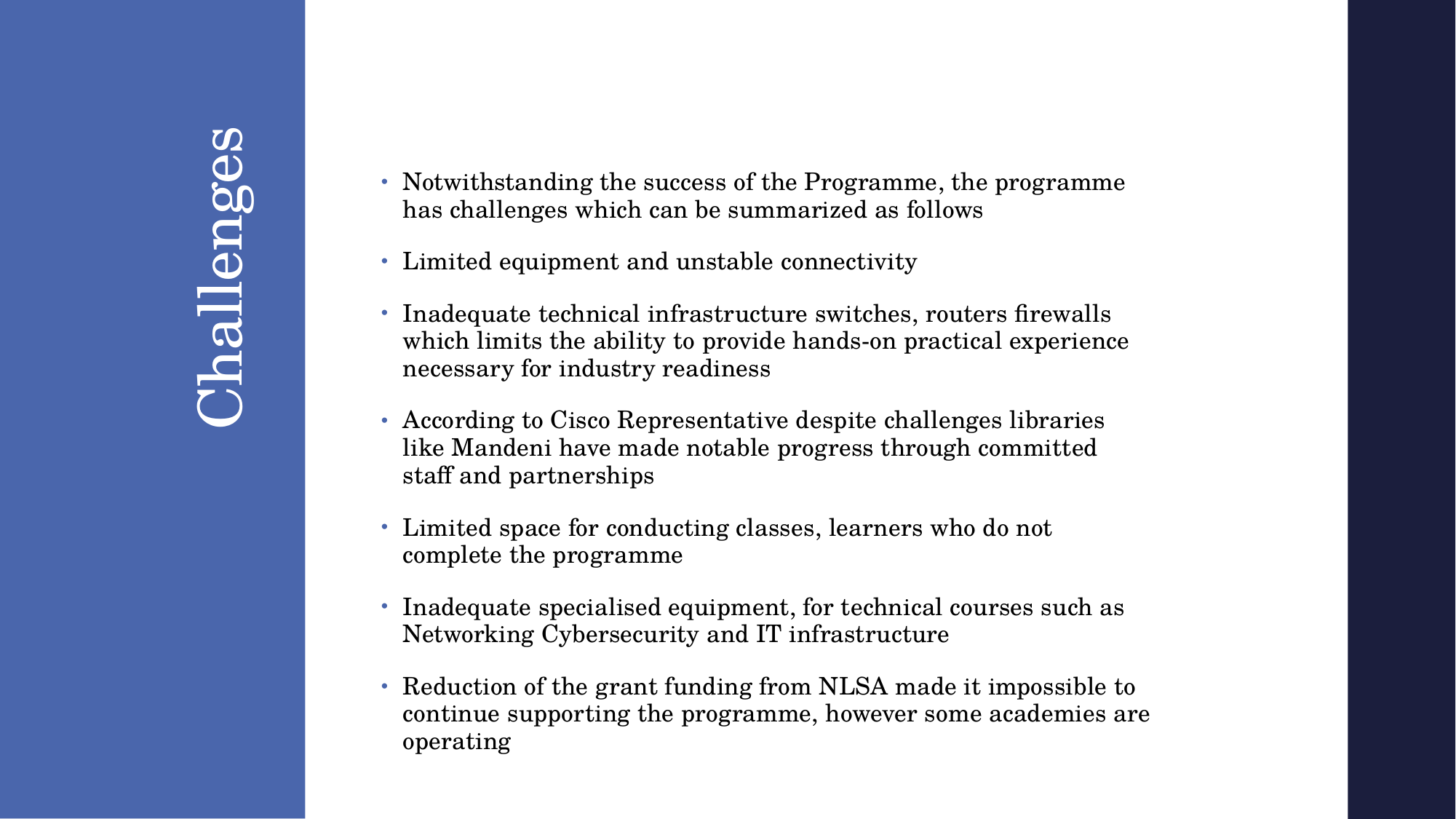

Notwithstanding the success of the Programme, the programme has challenges which can be summarized as follows
Limited equipment and unstable connectivity
Inadequate technical infrastructure switches, routers firewalls which limits the ability to provide hands-on practical experience necessary for industry readiness
According to Cisco Representative despite challenges libraries like Mandeni have made notable progress through committed staff and partnerships
Limited space for conducting classes, learners who do not complete the programme
Inadequate specialised equipment, for technical courses such as Networking Cybersecurity and IT infrastructure
Reduction of the grant funding from NLSA made it impossible to continue supporting the programme, however some academies are operating

# Challenges